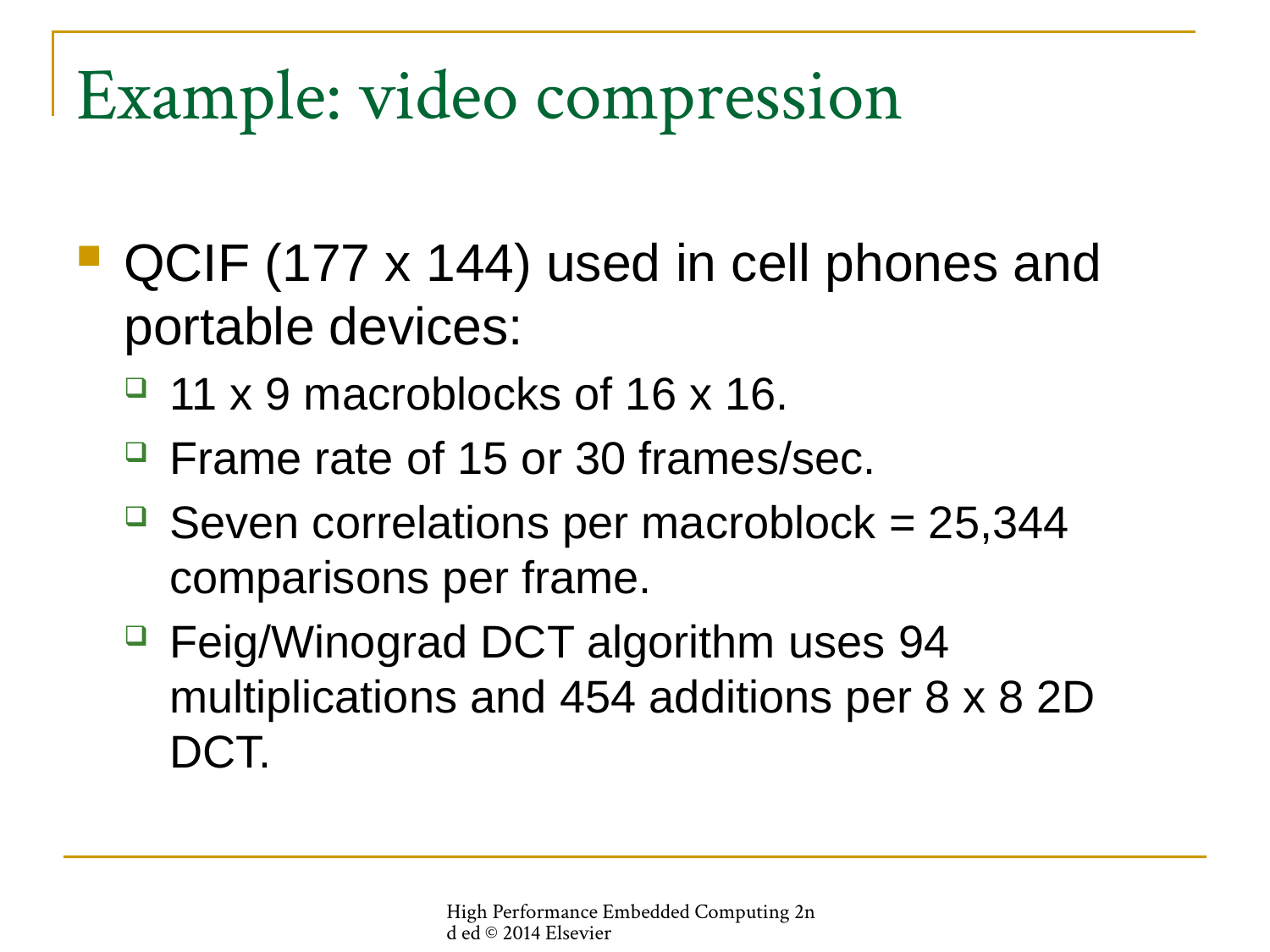

# Example: video compression
QCIF (177 x 144) used in cell phones and portable devices:
11 x 9 macroblocks of 16 x 16.
Frame rate of 15 or 30 frames/sec.
Seven correlations per macroblock = 25,344 comparisons per frame.
Feig/Winograd DCT algorithm uses 94 multiplications and 454 additions per 8 x 8 2D DCT.
High Performance Embedded Computing 2nd ed © 2014 Elsevier